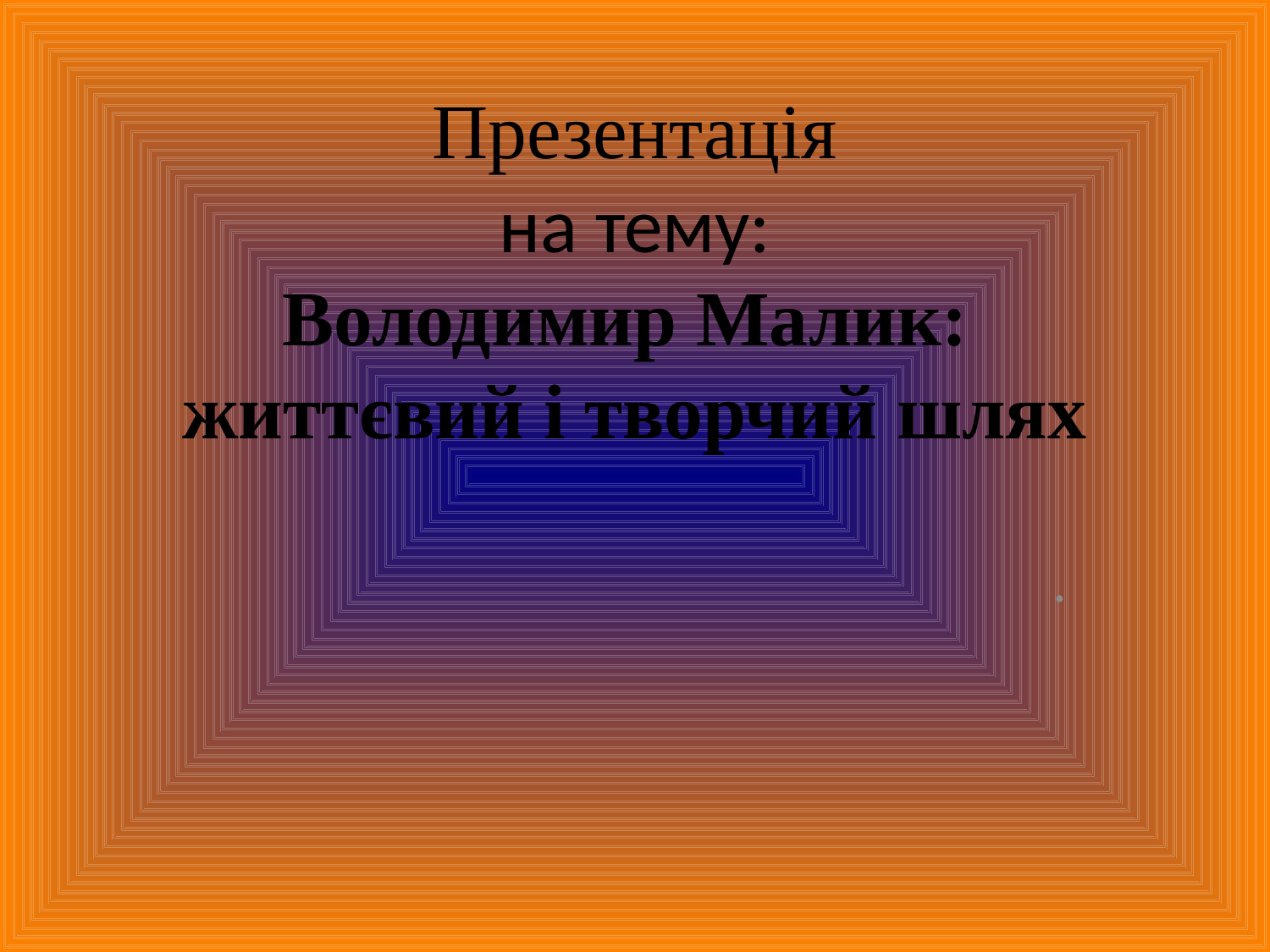

# Презентація на тему: Володимир Малик: життєвий і творчий шлях
.